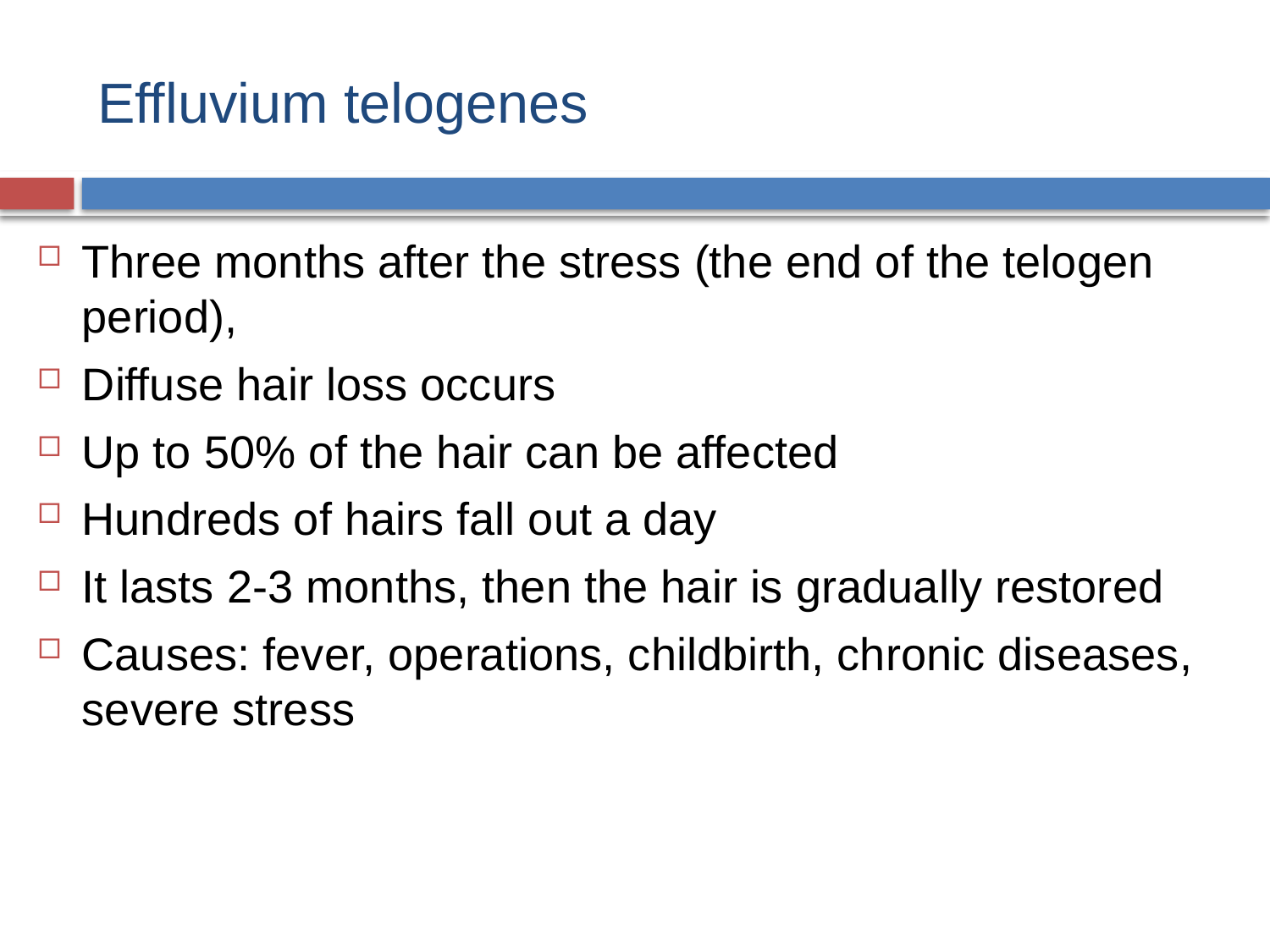

# Effluvium telogenes
Three months after the stress (the end of the telogen period),
Diffuse hair loss occurs
Up to 50% of the hair can be affected
Hundreds of hairs fall out a day
It lasts 2-3 months, then the hair is gradually restored
Causes: fever, operations, childbirth, chronic diseases, severe stress